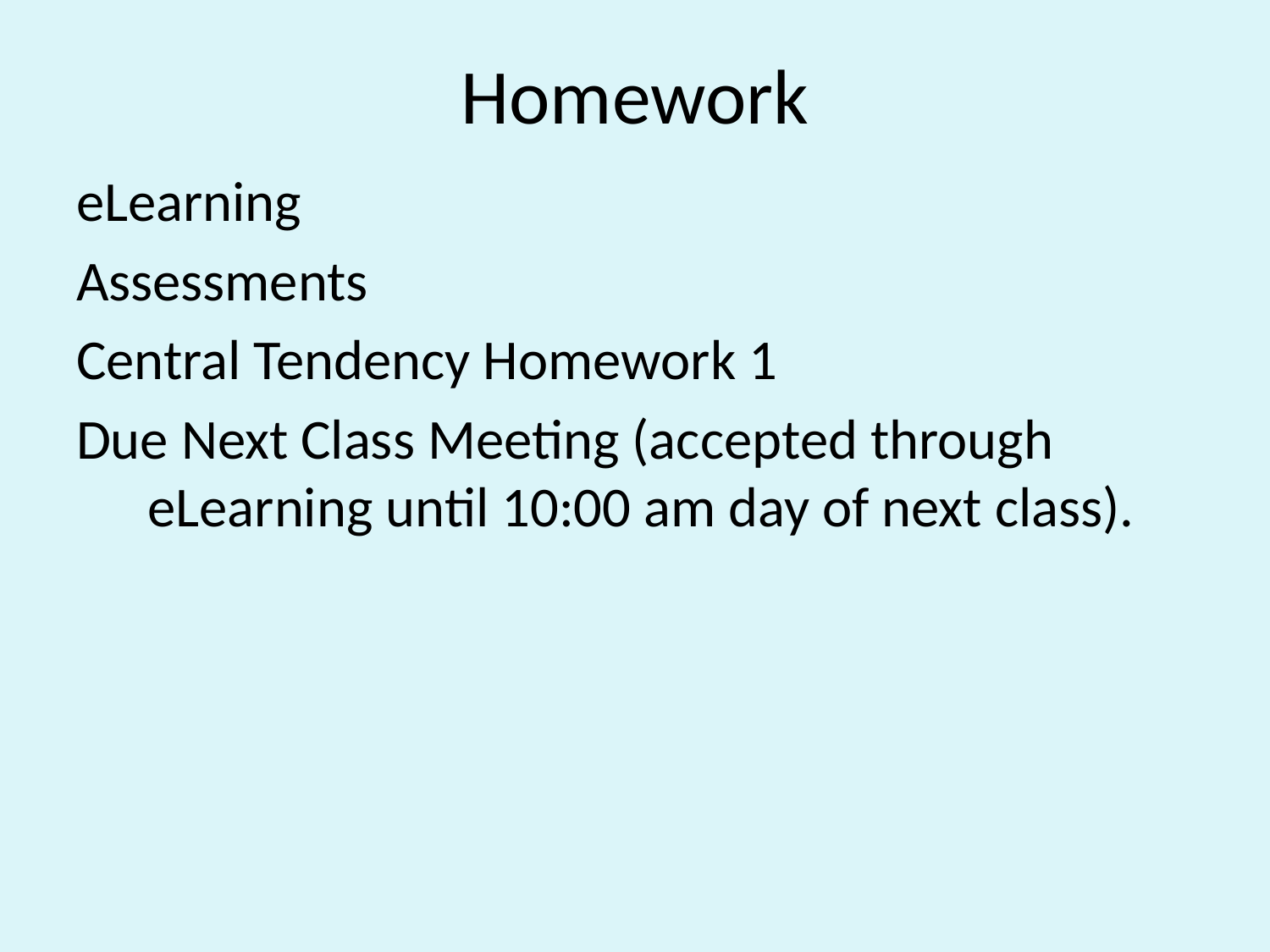

# Homework
eLearning
Assessments
Central Tendency Homework 1
Due Next Class Meeting (accepted through eLearning until 10:00 am day of next class).